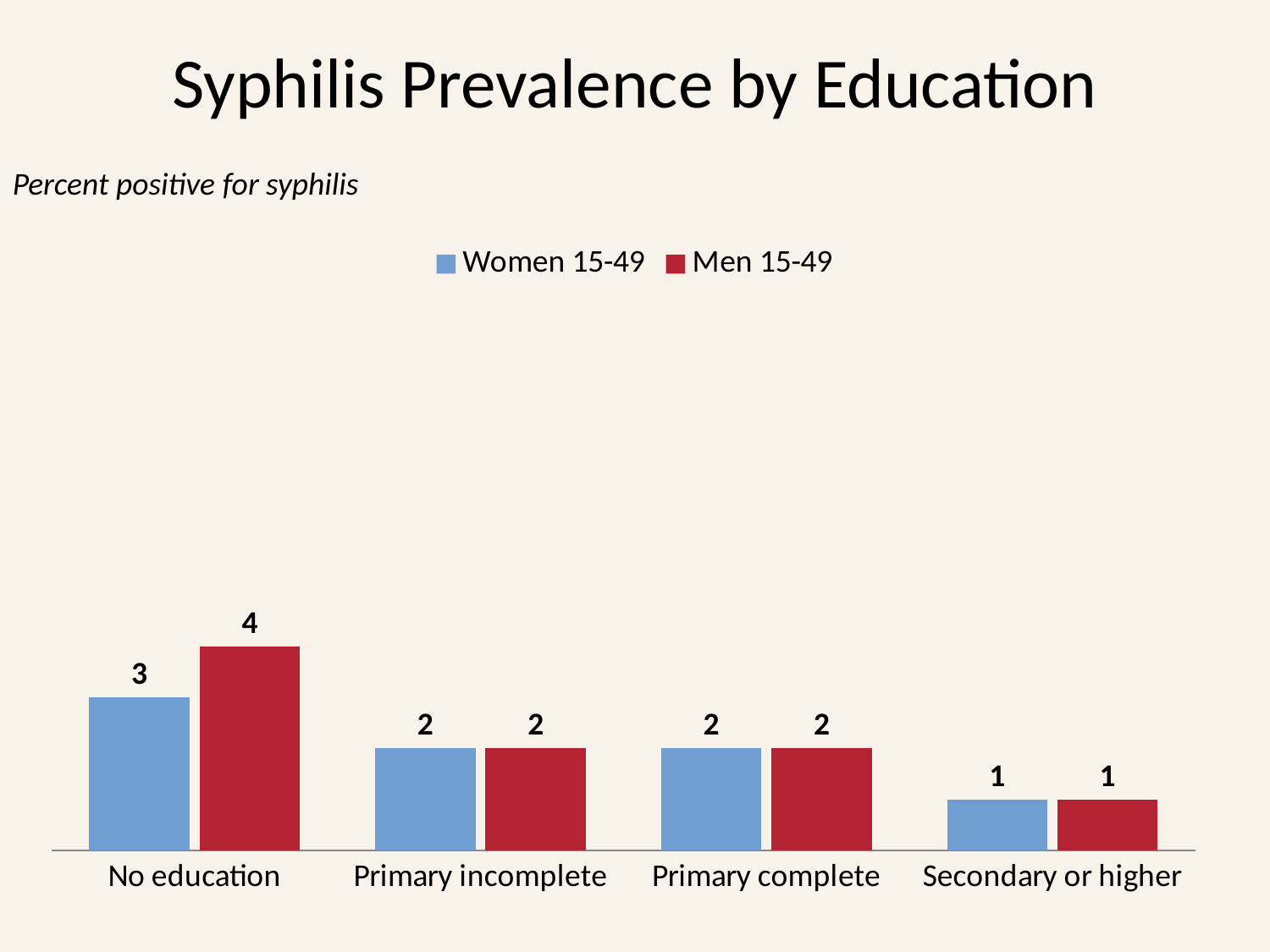

# Syphilis Prevalence by Education
Percent positive for syphilis

### Chart

| Category | Women 15-49 | Men 15-49 |
|---|---|---|
| No education | 3.0 | 4.0 |
| Primary incomplete | 2.0 | 2.0 |
| Primary complete | 2.0 | 2.0 |
| Secondary or higher | 1.0 | 1.0 |